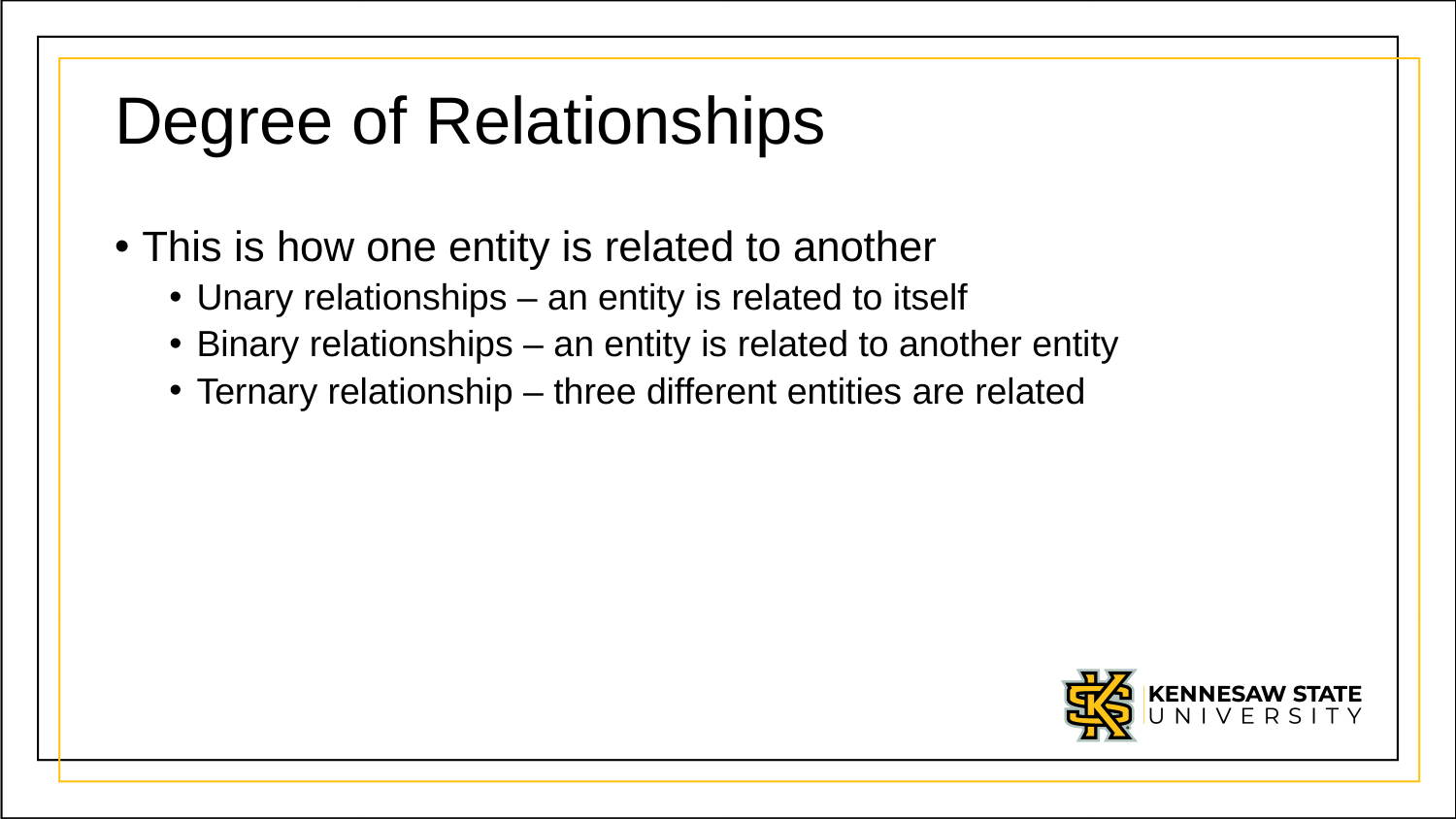

# Degree of Relationships
This is how one entity is related to another
Unary relationships – an entity is related to itself
Binary relationships – an entity is related to another entity
Ternary relationship – three different entities are related